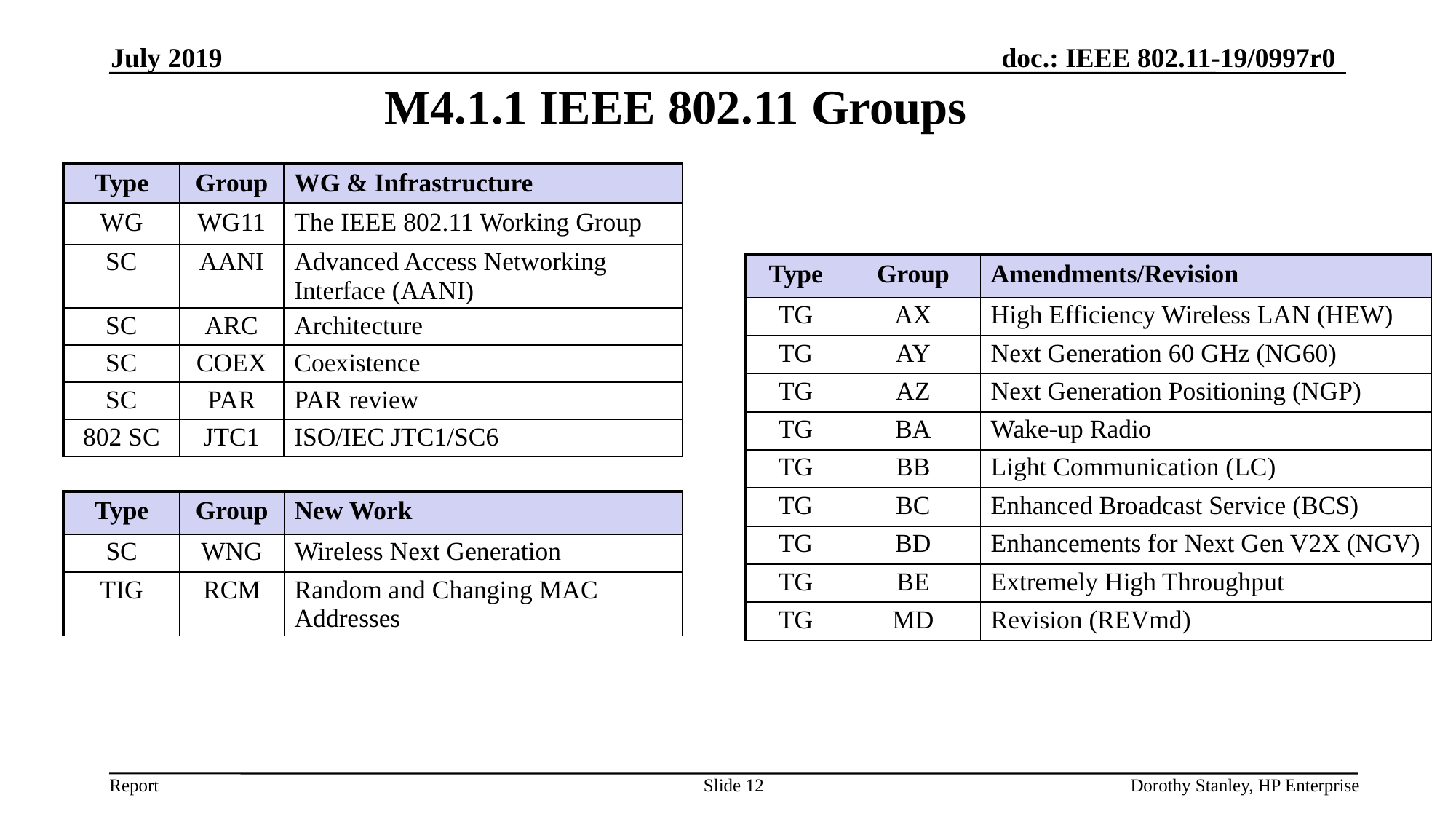

July 2019
# M4.1.1 IEEE 802.11 Groups
| Type | Group | WG & Infrastructure |
| --- | --- | --- |
| WG | WG11 | The IEEE 802.11 Working Group |
| SC | AANI | Advanced Access Networking Interface (AANI) |
| SC | ARC | Architecture |
| SC | COEX | Coexistence |
| SC | PAR | PAR review |
| 802 SC | JTC1 | ISO/IEC JTC1/SC6 |
| Type | Group | Amendments/Revision |
| --- | --- | --- |
| TG | AX | High Efficiency Wireless LAN (HEW) |
| TG | AY | Next Generation 60 GHz (NG60) |
| TG | AZ | Next Generation Positioning (NGP) |
| TG | BA | Wake-up Radio |
| TG | BB | Light Communication (LC) |
| TG | BC | Enhanced Broadcast Service (BCS) |
| TG | BD | Enhancements for Next Gen V2X (NGV) |
| TG | BE | Extremely High Throughput |
| TG | MD | Revision (REVmd) |
| Type | Group | New Work |
| --- | --- | --- |
| SC | WNG | Wireless Next Generation |
| TIG | RCM | Random and Changing MAC Addresses |
Slide 12
Dorothy Stanley, HP Enterprise